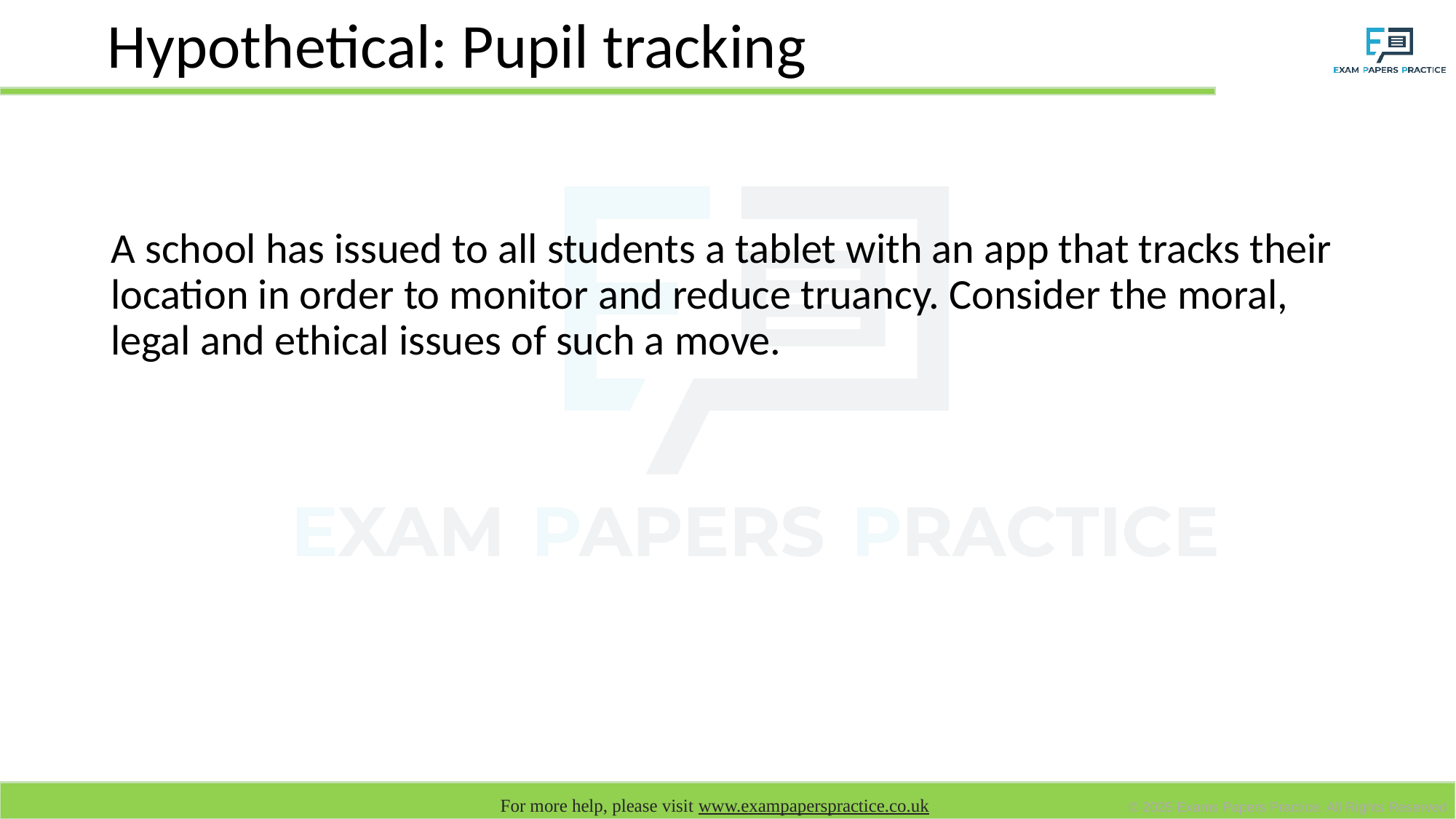

# Hypothetical: Pupil tracking
A school has issued to all students a tablet with an app that tracks their location in order to monitor and reduce truancy. Consider the moral, legal and ethical issues of such a move.